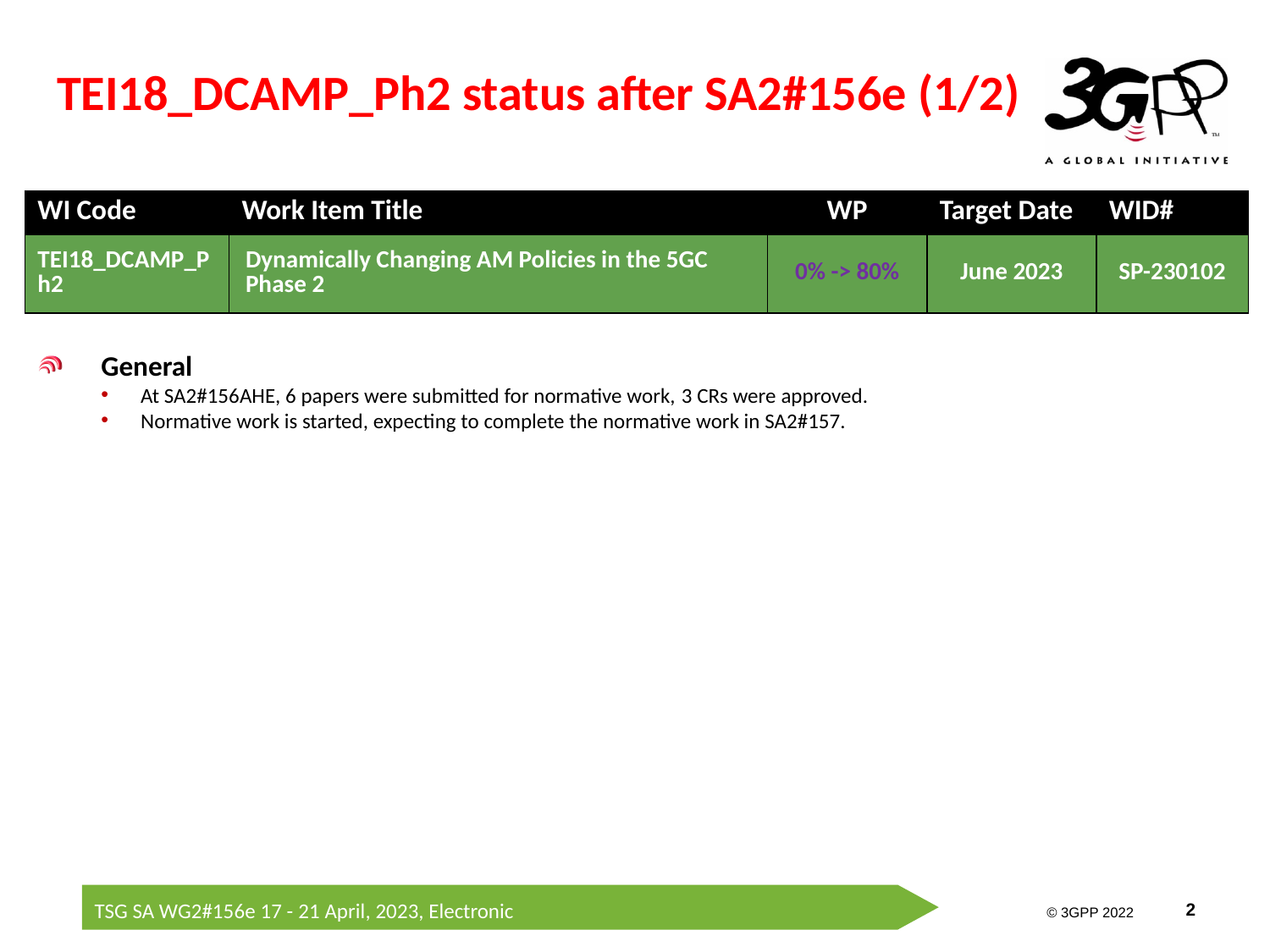

# TEI18_DCAMP_Ph2 status after SA2#156e (1/2)
| WI Code | Work Item Title | WP | Target Date | WID# |
| --- | --- | --- | --- | --- |
| TEI18\_DCAMP\_Ph2 | Dynamically Changing AM Policies in the 5GC Phase 2 | 0% -> 80% | June 2023 | SP-230102 |
General
At SA2#156AHE, 6 papers were submitted for normative work, 3 CRs were approved.
Normative work is started, expecting to complete the normative work in SA2#157.